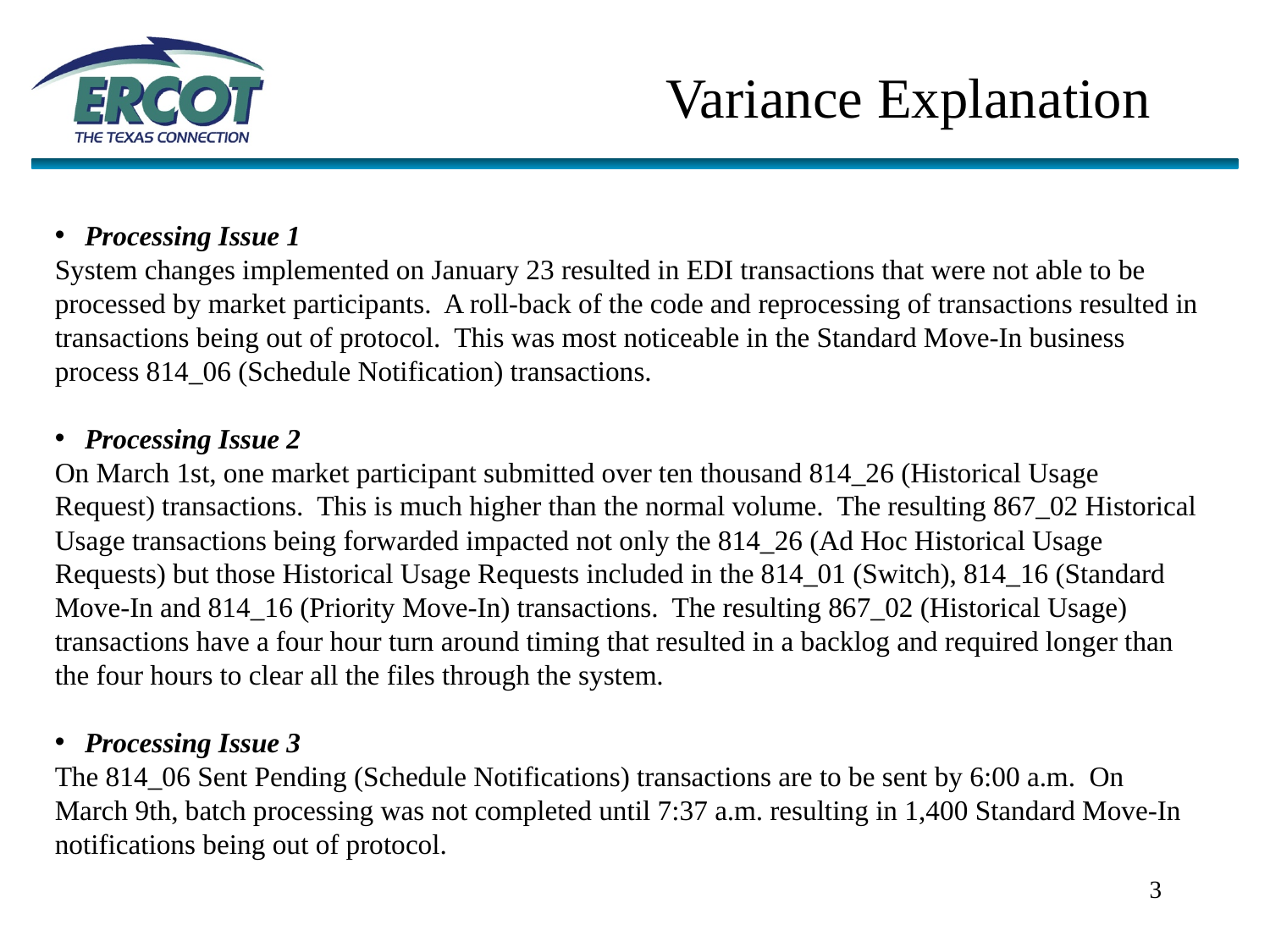

# Variance Explanation
Processing Issue 1
System changes implemented on January 23 resulted in EDI transactions that were not able to be processed by market participants.  A roll-back of the code and reprocessing of transactions resulted in transactions being out of protocol.  This was most noticeable in the Standard Move-In business process 814_06 (Schedule Notification) transactions.

Processing Issue 2
On March 1st, one market participant submitted over ten thousand 814_26 (Historical Usage Request) transactions.  This is much higher than the normal volume.  The resulting 867_02 Historical Usage transactions being forwarded impacted not only the 814_26 (Ad Hoc Historical Usage Requests) but those Historical Usage Requests included in the 814_01 (Switch), 814_16 (Standard Move-In and 814_16 (Priority Move-In) transactions.  The resulting 867_02 (Historical Usage)  transactions have a four hour turn around timing that resulted in a backlog and required longer than the four hours to clear all the files through the system.

Processing Issue 3
The 814_06 Sent Pending (Schedule Notifications) transactions are to be sent by 6:00 a.m.  On March 9th, batch processing was not completed until 7:37 a.m. resulting in 1,400 Standard Move-In notifications being out of protocol.
3